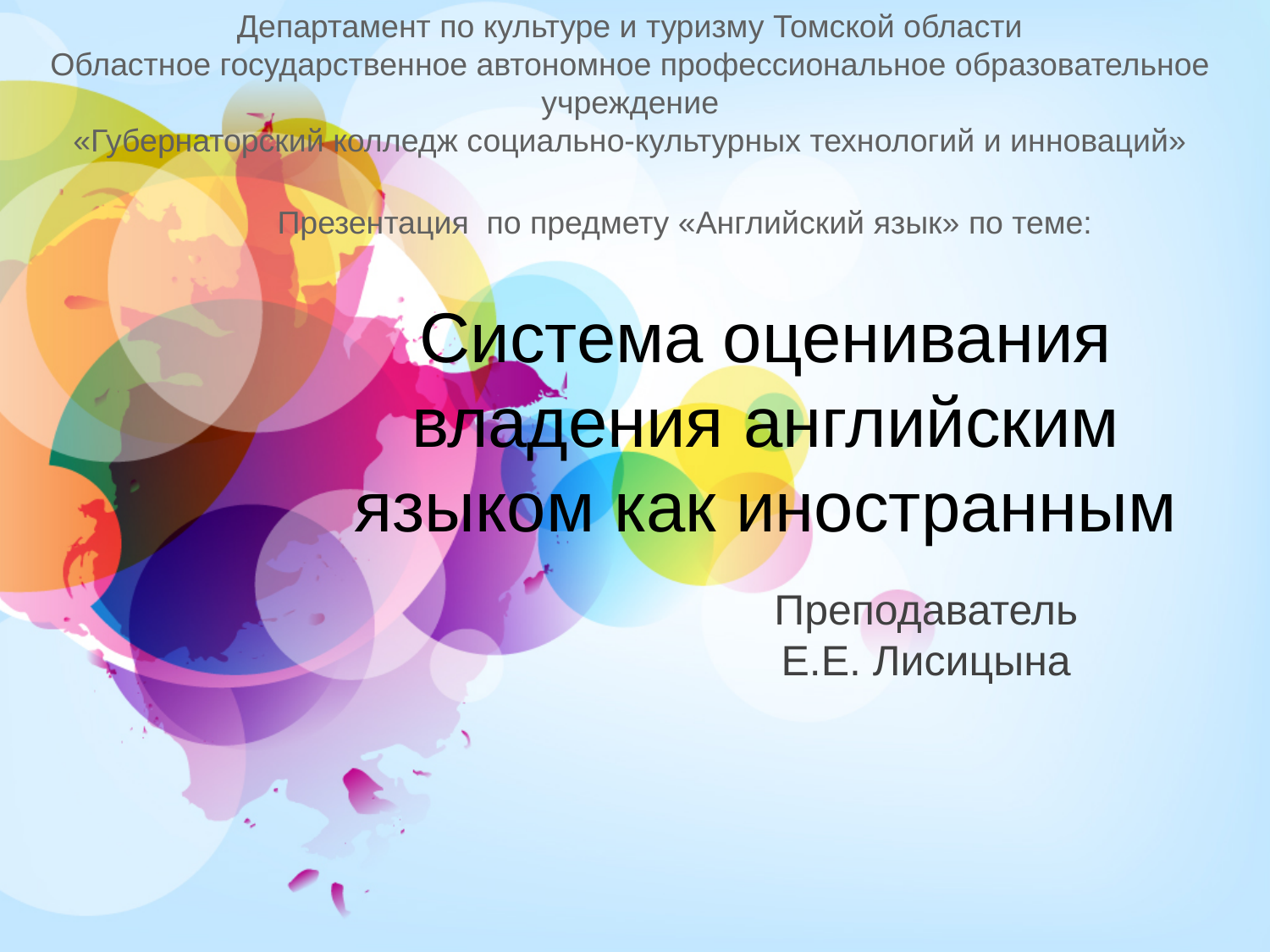

Департамент по культуре и туризму Томской области
Областное государственное автономное профессиональное образовательное учреждение
«Губернаторский колледж социально-культурных технологий и инноваций»
Презентация  по предмету «Английский язык» по теме:
# Система оценивания владения английским языком как иностранным
Преподаватель Е.Е. Лисицына